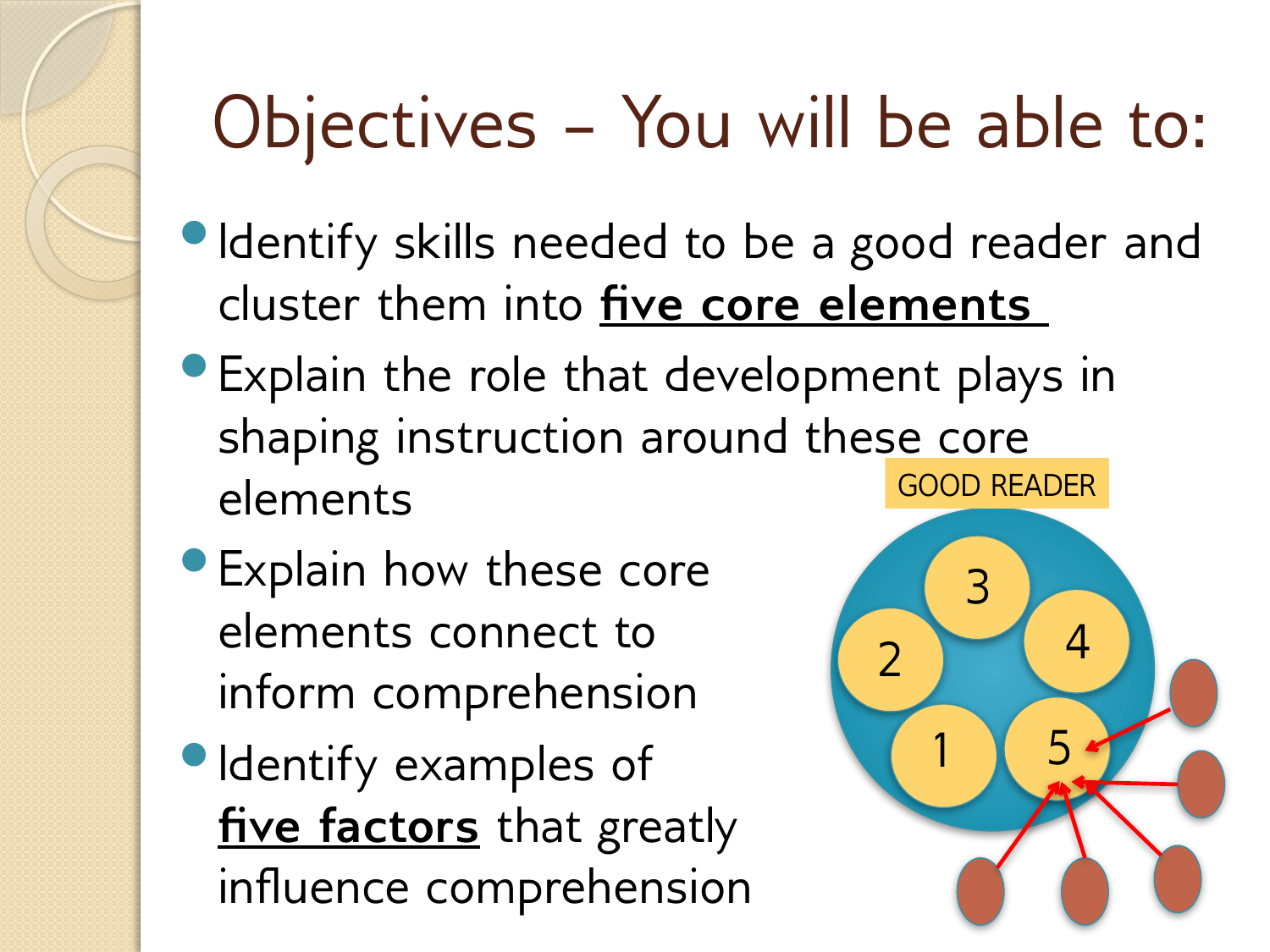

# Objectives – You will be able to:
Identify skills needed to be a good reader and cluster them into five core elements
Explain the role that development plays in shaping instruction around these core elements
Explain how these core
elements connect to
inform comprehension
Identify examples of
five factors that greatly
influence comprehension

GOOD READER

3

4

2

5
1